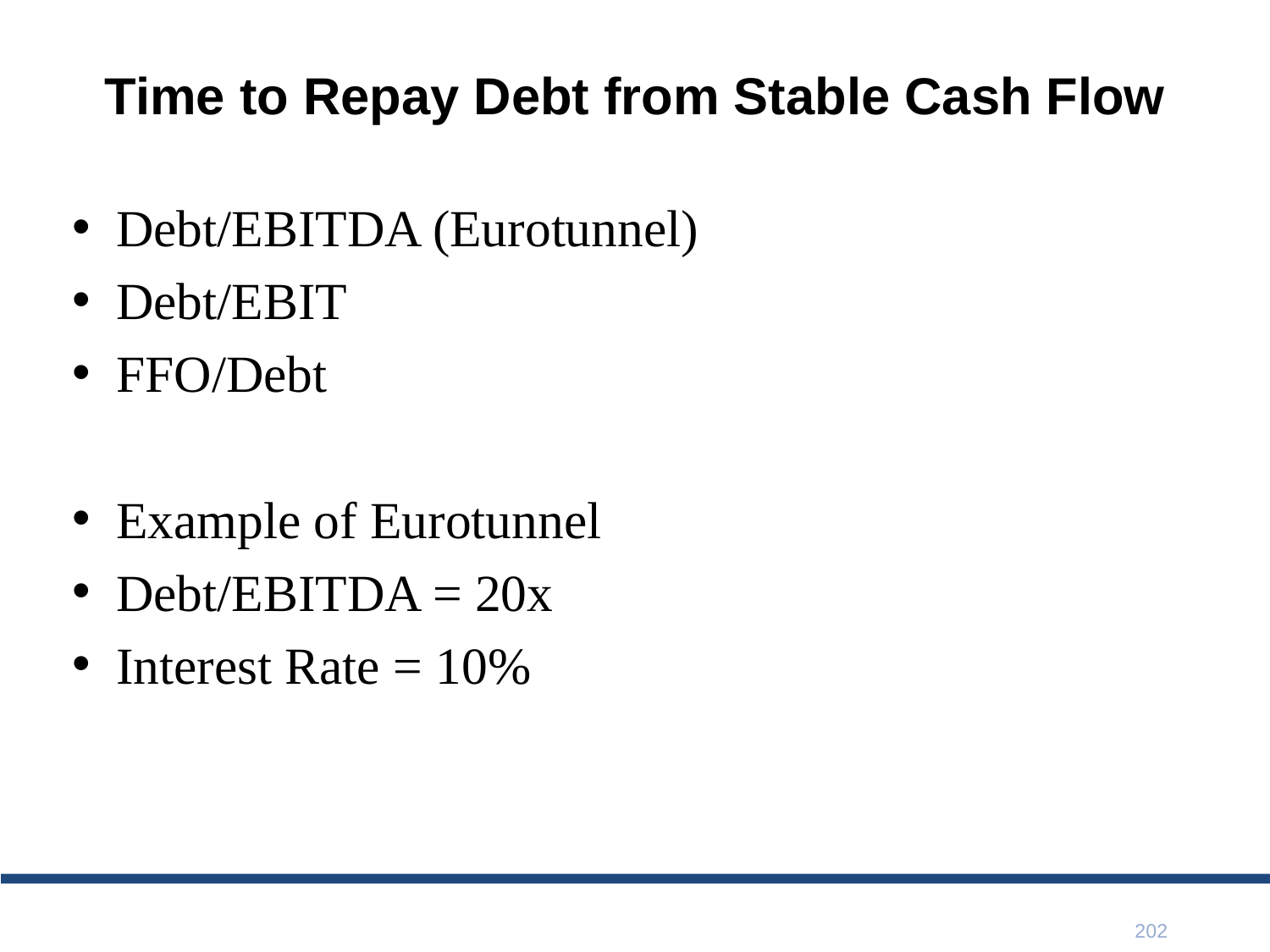

# Time to Repay Debt from Stable Cash Flow
Debt/EBITDA (Eurotunnel)
Debt/EBIT
FFO/Debt

Example of Eurotunnel
Debt/EBITDA = 20x
Interest Rate = 10%
202